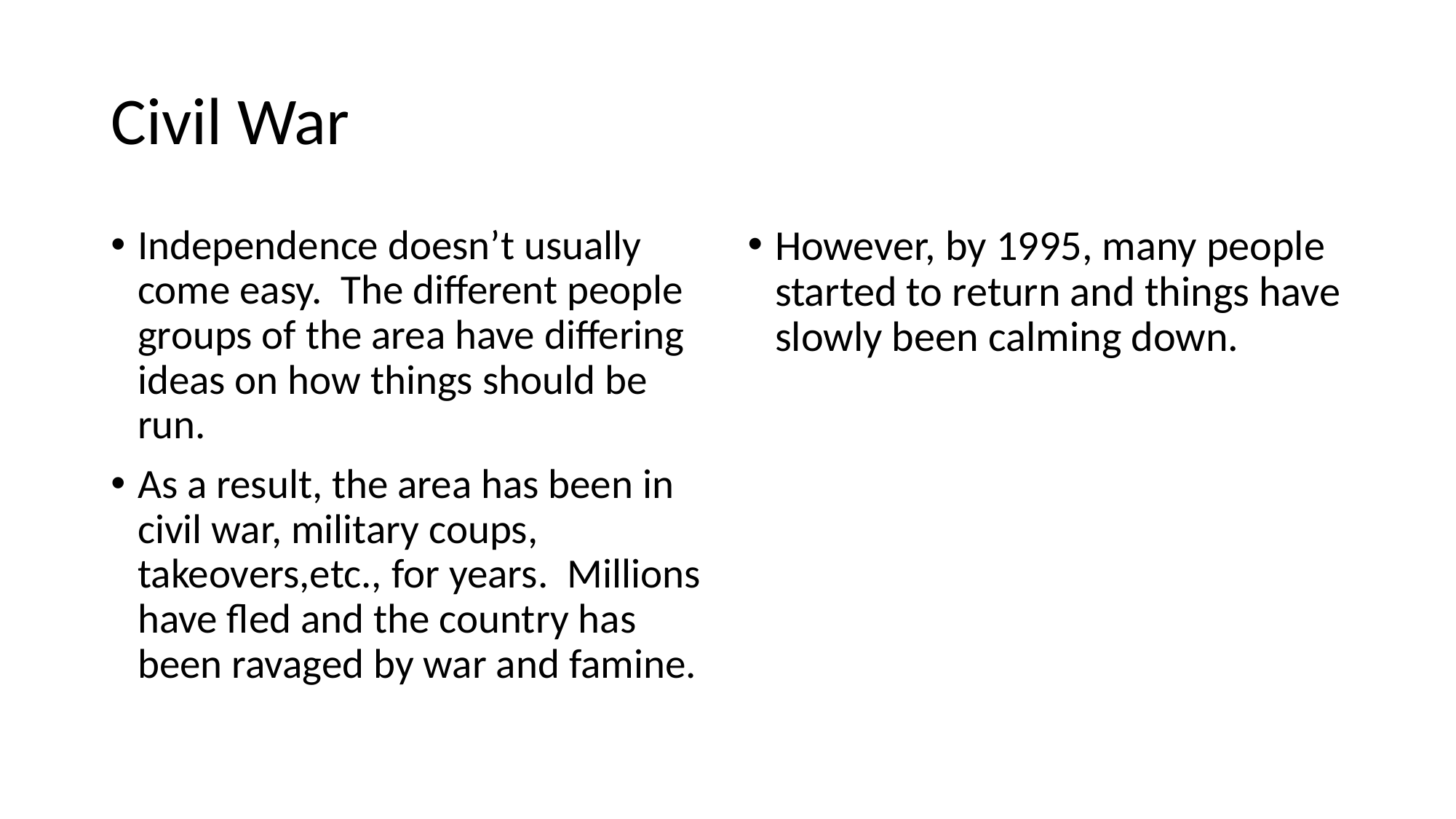

# Civil War
Independence doesn’t usually come easy.  The different people groups of the area have differing ideas on how things should be run.
As a result, the area has been in civil war, military coups, takeovers,etc., for years.  Millions have fled and the country has been ravaged by war and famine.
However, by 1995, many people started to return and things have slowly been calming down.